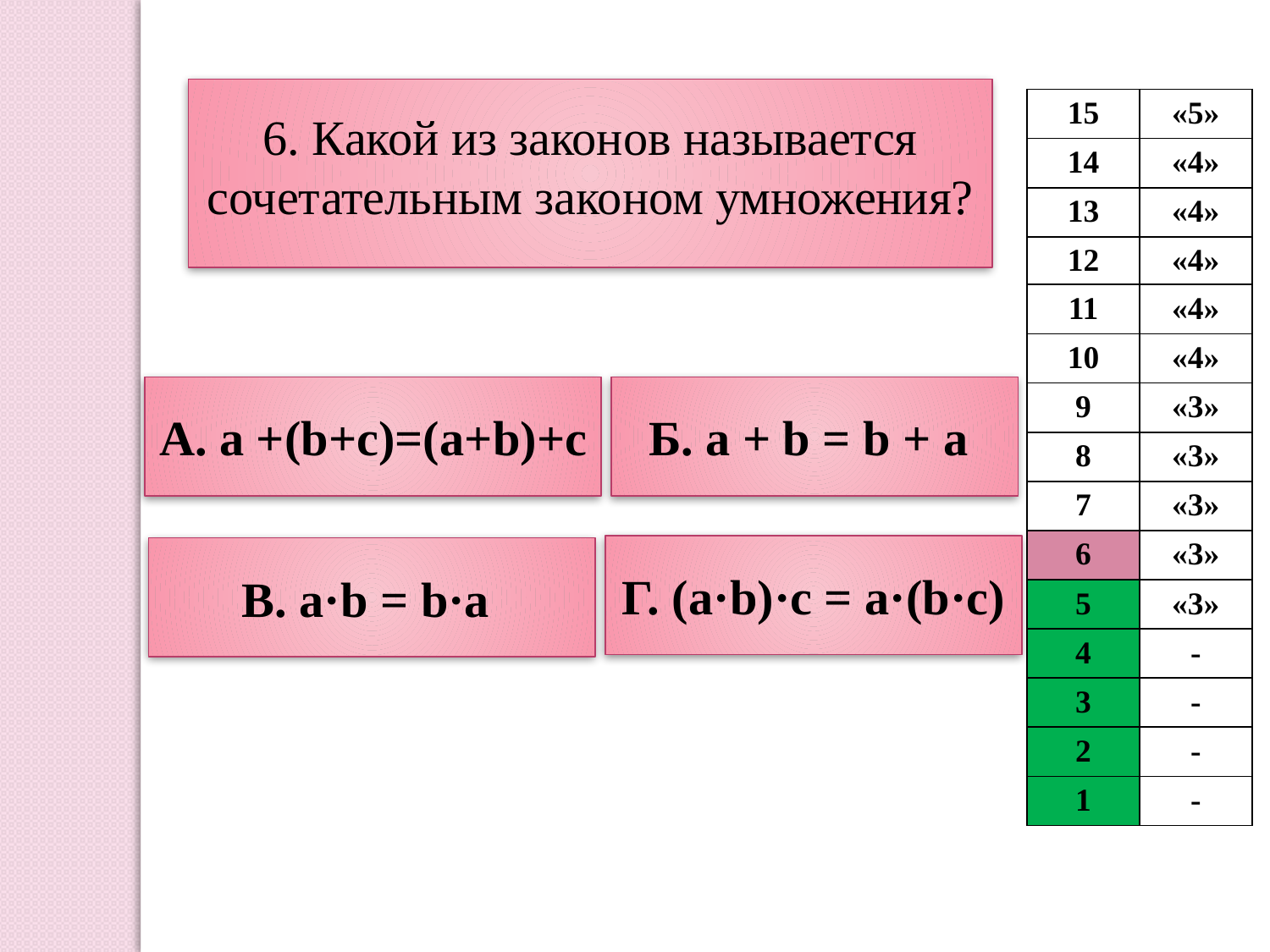

| 15 | «5» |
| --- | --- |
| 14 | «4» |
| 13 | «4» |
| 12 | «4» |
| 11 | «4» |
| 10 | «4» |
| 9 | «3» |
| 8 | «3» |
| 7 | «3» |
| 6 | «3» |
| 5 | «3» |
| 4 | - |
| 3 | - |
| 2 | - |
| 1 | - |
6. Какой из законов называется сочетательным законом умножения?
А. а +(b+с)=(а+b)+с
Б. а + b = b + а
Г. (а·b)·с = а·(b·с)
В. а·b = b·а